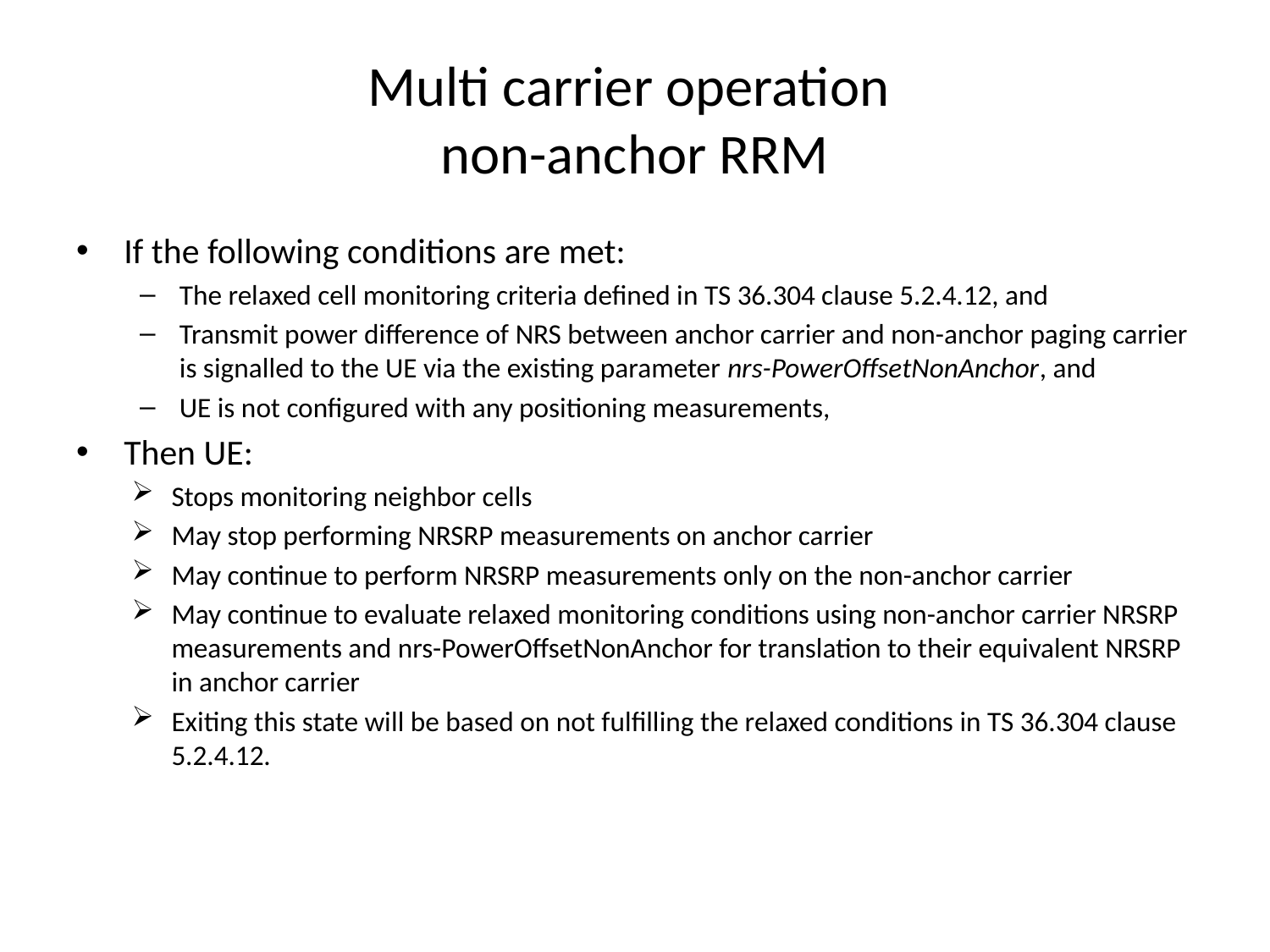

# Multi carrier operation non-anchor RRM
If the following conditions are met:
The relaxed cell monitoring criteria defined in TS 36.304 clause 5.2.4.12, and
Transmit power difference of NRS between anchor carrier and non-anchor paging carrier is signalled to the UE via the existing parameter nrs-PowerOffsetNonAnchor, and
UE is not configured with any positioning measurements,
Then UE:
Stops monitoring neighbor cells
May stop performing NRSRP measurements on anchor carrier
May continue to perform NRSRP measurements only on the non-anchor carrier
May continue to evaluate relaxed monitoring conditions using non-anchor carrier NRSRP measurements and nrs-PowerOffsetNonAnchor for translation to their equivalent NRSRP in anchor carrier
Exiting this state will be based on not fulfilling the relaxed conditions in TS 36.304 clause 5.2.4.12.